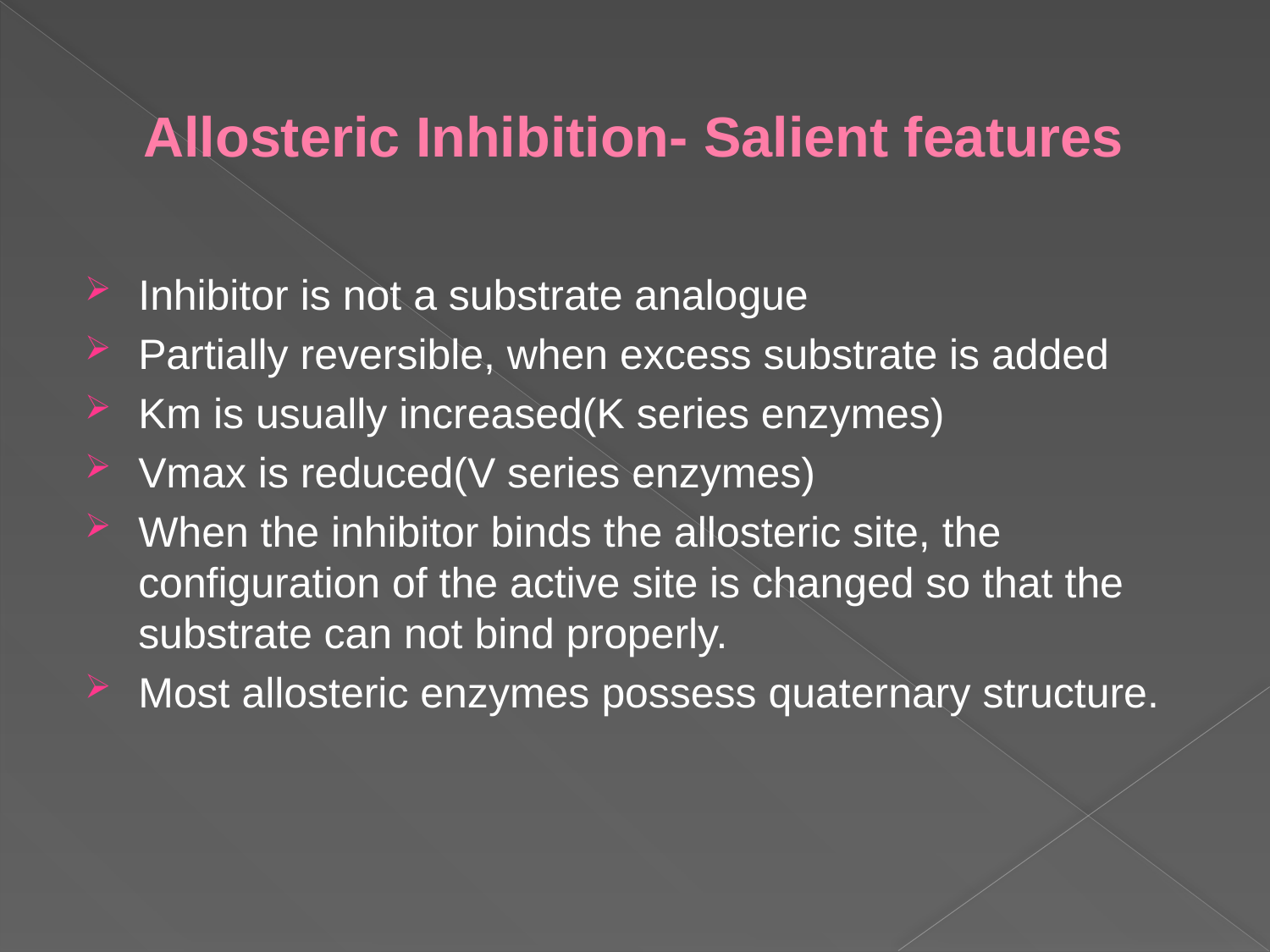

# Allosteric Inhibition- Salient features
Inhibitor is not a substrate analogue
Partially reversible, when excess substrate is added
Km is usually increased(K series enzymes)
Vmax is reduced(V series enzymes)
When the inhibitor binds the allosteric site, the configuration of the active site is changed so that the substrate can not bind properly.
Most allosteric enzymes possess quaternary structure.